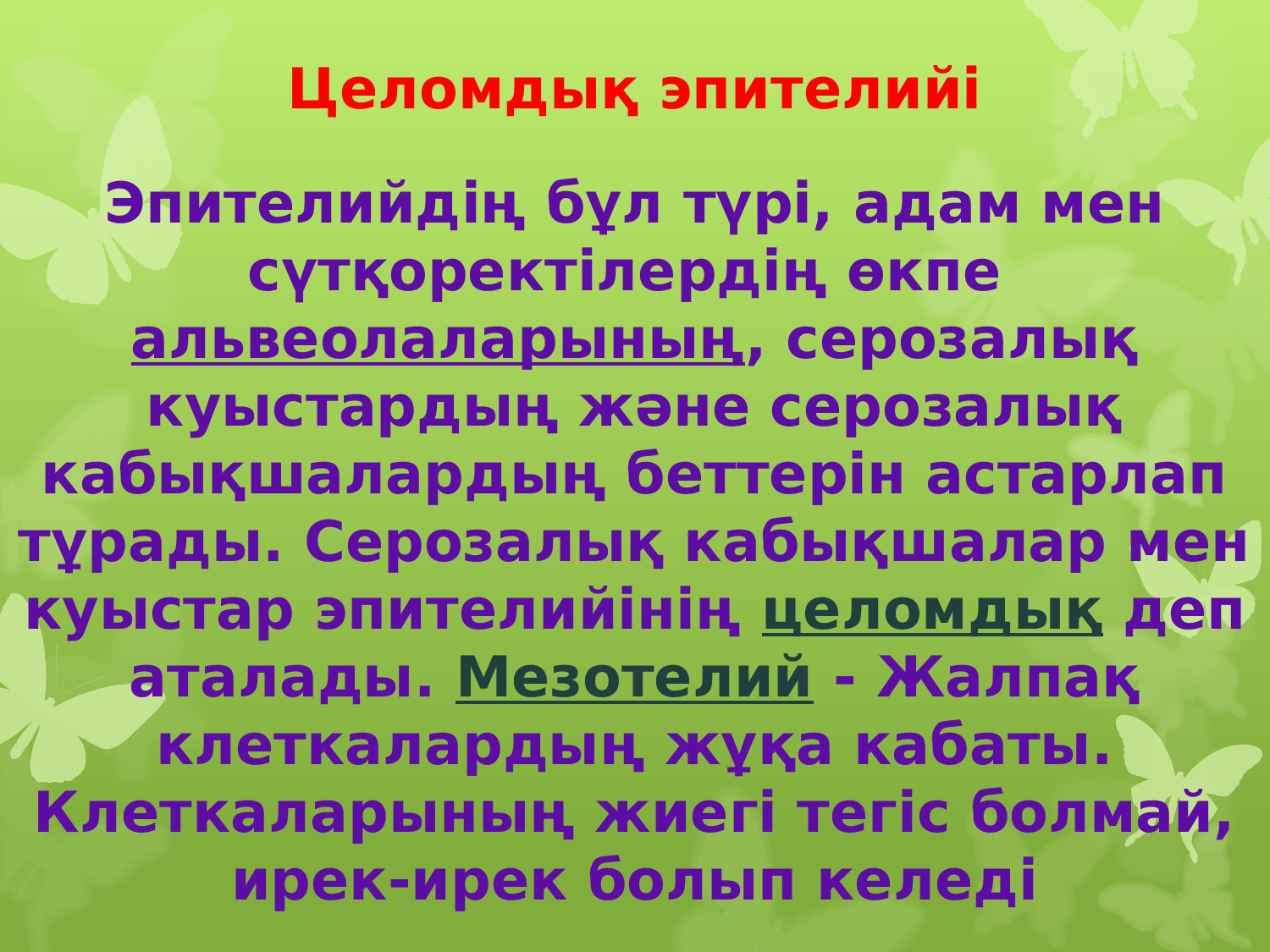

# Целомдық эпителийі
Эпителийдің бұл түрі, адам мен сүтқоректілердің өкпе альвеолаларының, серозалық куыстардың және серозалық кабықшалардың беттерін астарлап тұрады. Серозалық кабықшалар мен куыстар эпителийінің целомдық деп аталады. Мезотелий - Жалпақ клеткалардың жұқа кабаты. Клеткаларының жиегі тегіс болмай, ирек-ирек болып келеді